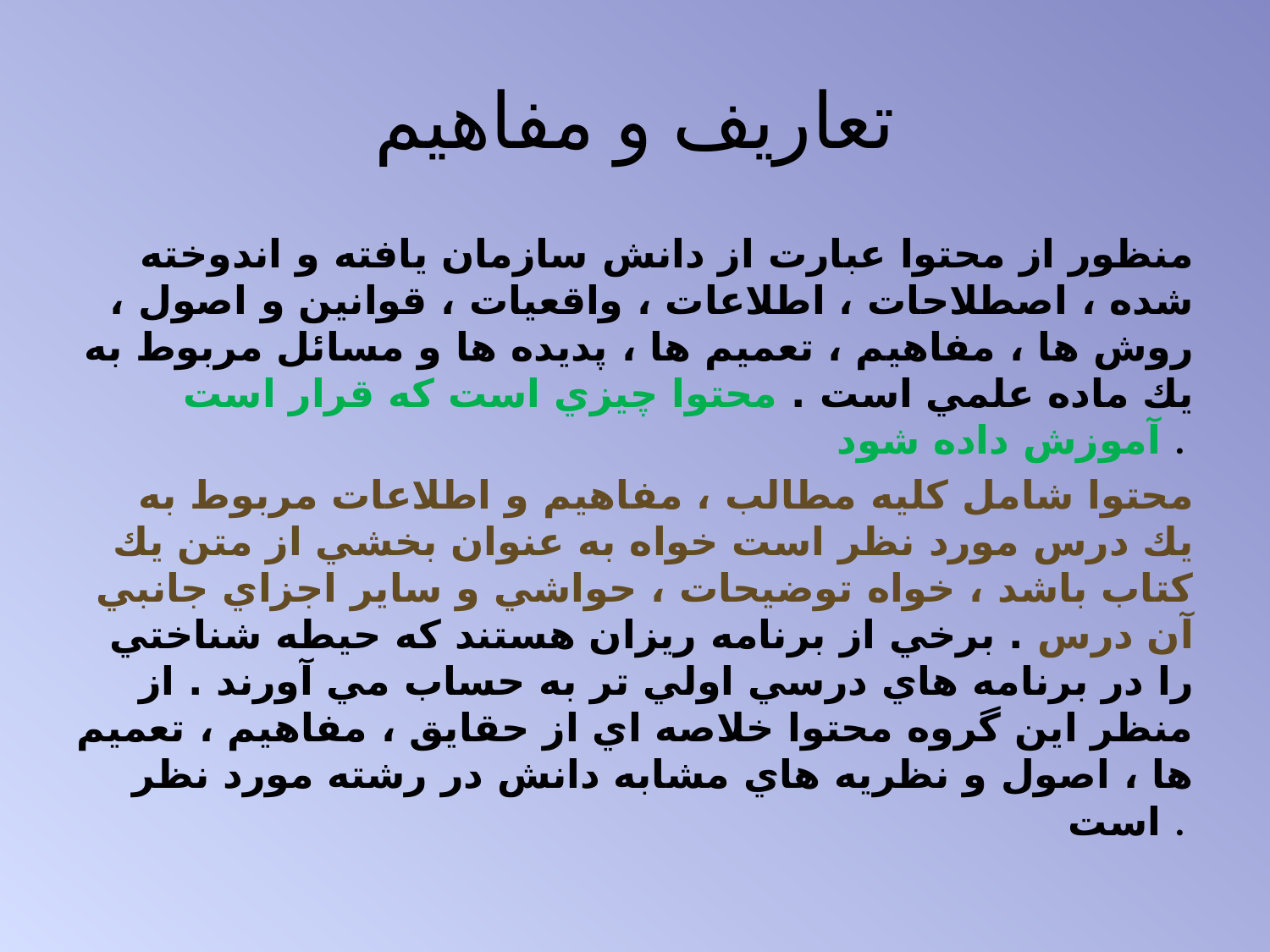

# تعاریف و مفاهیم
منظور از محتوا عبارت از دانش سازمان يافته و اندوخته شده ، اصطلاحات ، اطلاعات ، واقعيات ، قوانين و اصول ، روش ها ، مفاهيم ، تعميم ها ، پديده ها و مسائل مربوط به يك ماده علمي است . محتوا چيزي است كه قرار است آموزش داده شود .
محتوا شامل كليه مطالب ، مفاهيم و اطلاعات مربوط به يك درس مورد نظر است خواه به عنوان بخشي از متن يك كتاب باشد ، خواه توضيحات ، حواشي و ساير اجزاي جانبي آن درس . برخي از برنامه ريزان هستند كه حيطه شناختي را در برنامه هاي درسي اولي تر به حساب مي آورند . از منظر اين گروه محتوا خلاصه اي از حقايق ، مفاهيم ، تعميم ها ، اصول و نظريه هاي مشابه دانش در رشته مورد نظر است .